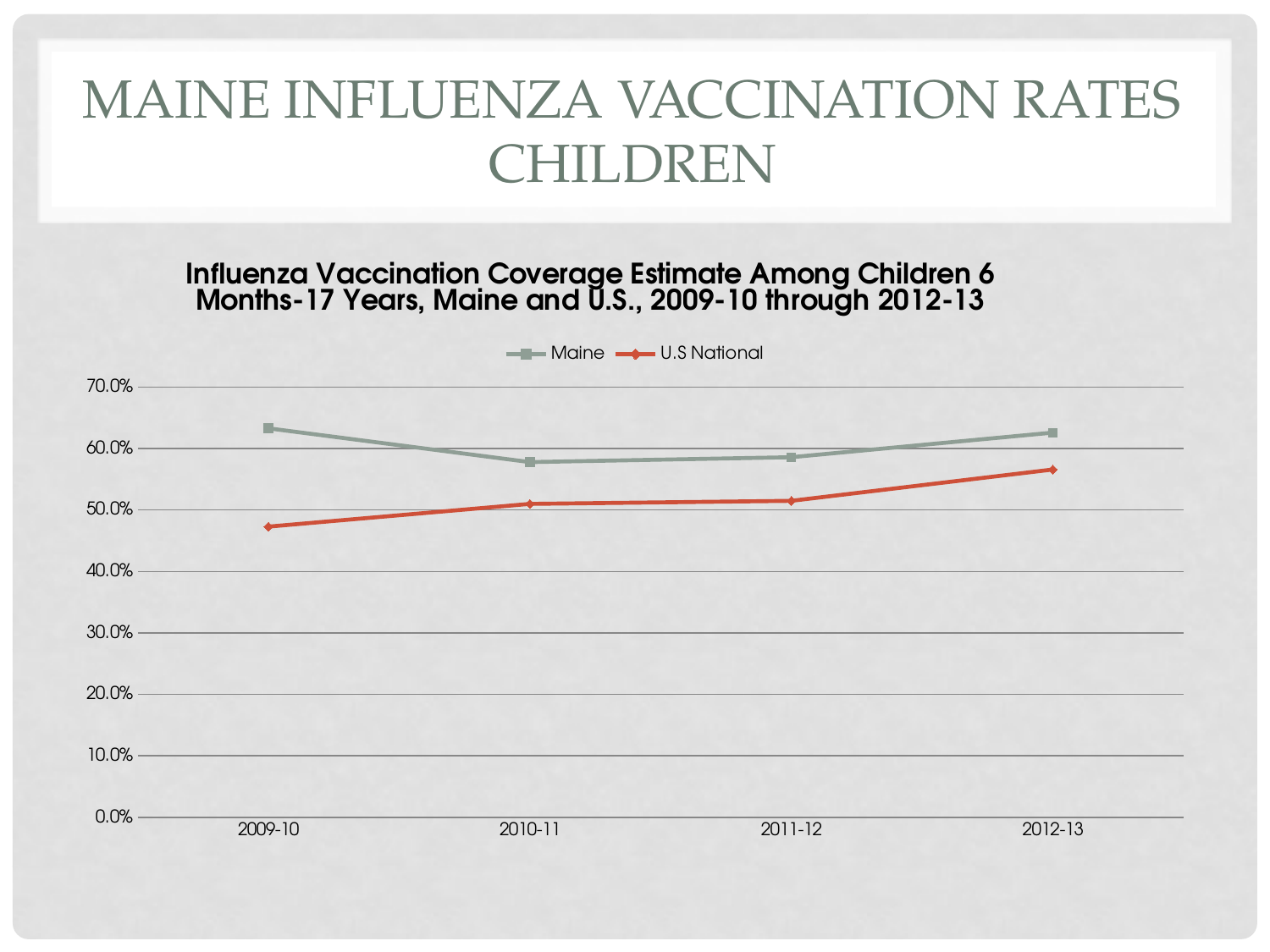

# Maine Influenza Vaccination Rates Children

### Chart: Influenza Vaccination Coverage Estimate Among Children 6 Months-17 Years, Maine and U.S., 2009-10 through 2012-13

| Category | Maine | U.S National |
|---|---|---|
| 2009-10 | 0.633 | 0.473 |
| 2010-11 | 0.578 | 0.51 |
| 2011-12 | 0.586 | 0.515 |
| 2012-13 | 0.626 | 0.566 |